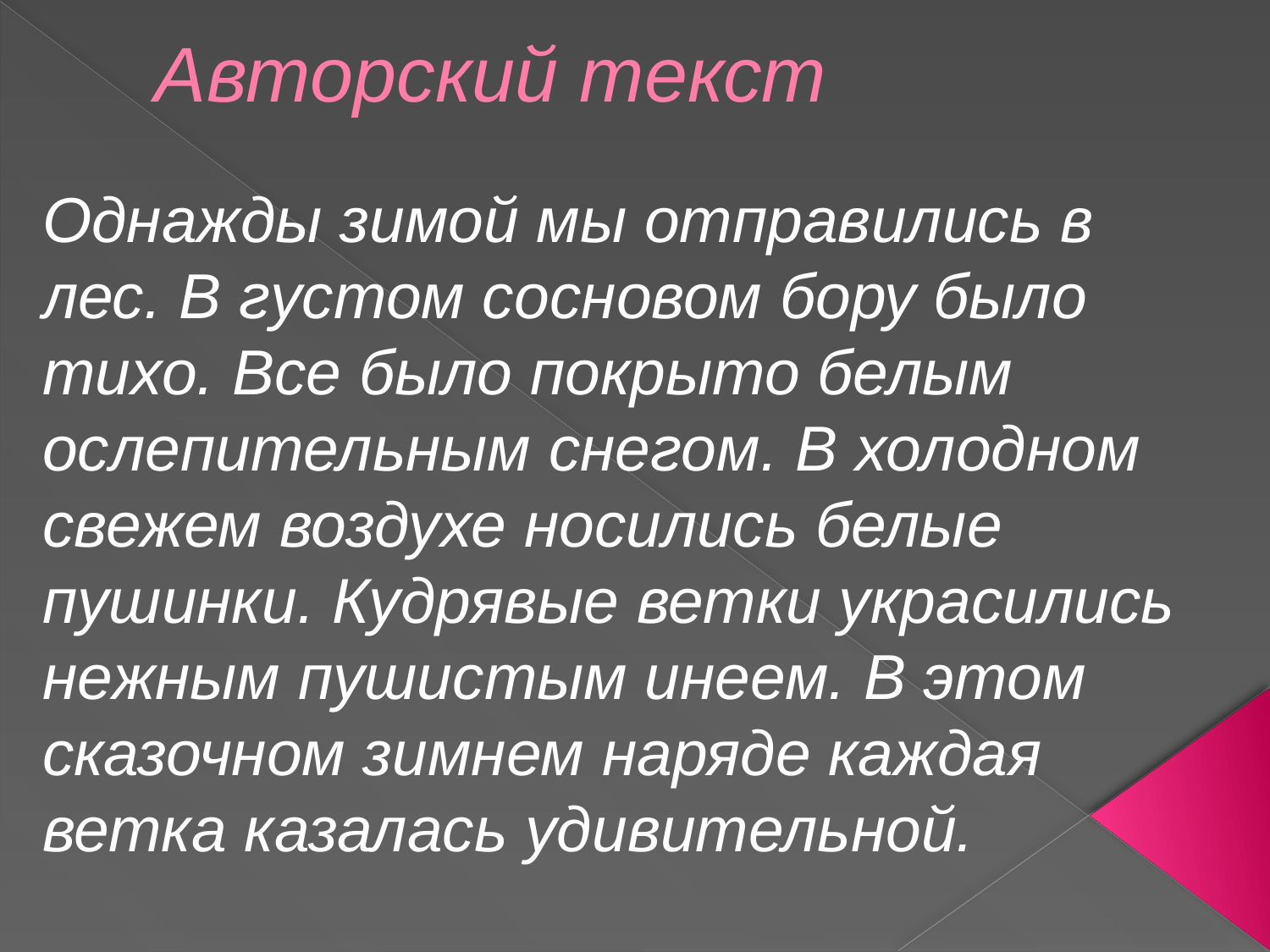

# Авторский текст
Однажды зимой мы отправились в лес. В густом сосновом бору было тихо. Все было покрыто белым ослепительным снегом. В холодном свежем воздухе носились белые пушинки. Кудрявые ветки украсились нежным пушистым инеем. В этом сказочном зимнем наряде каждая ветка казалась удивительной.